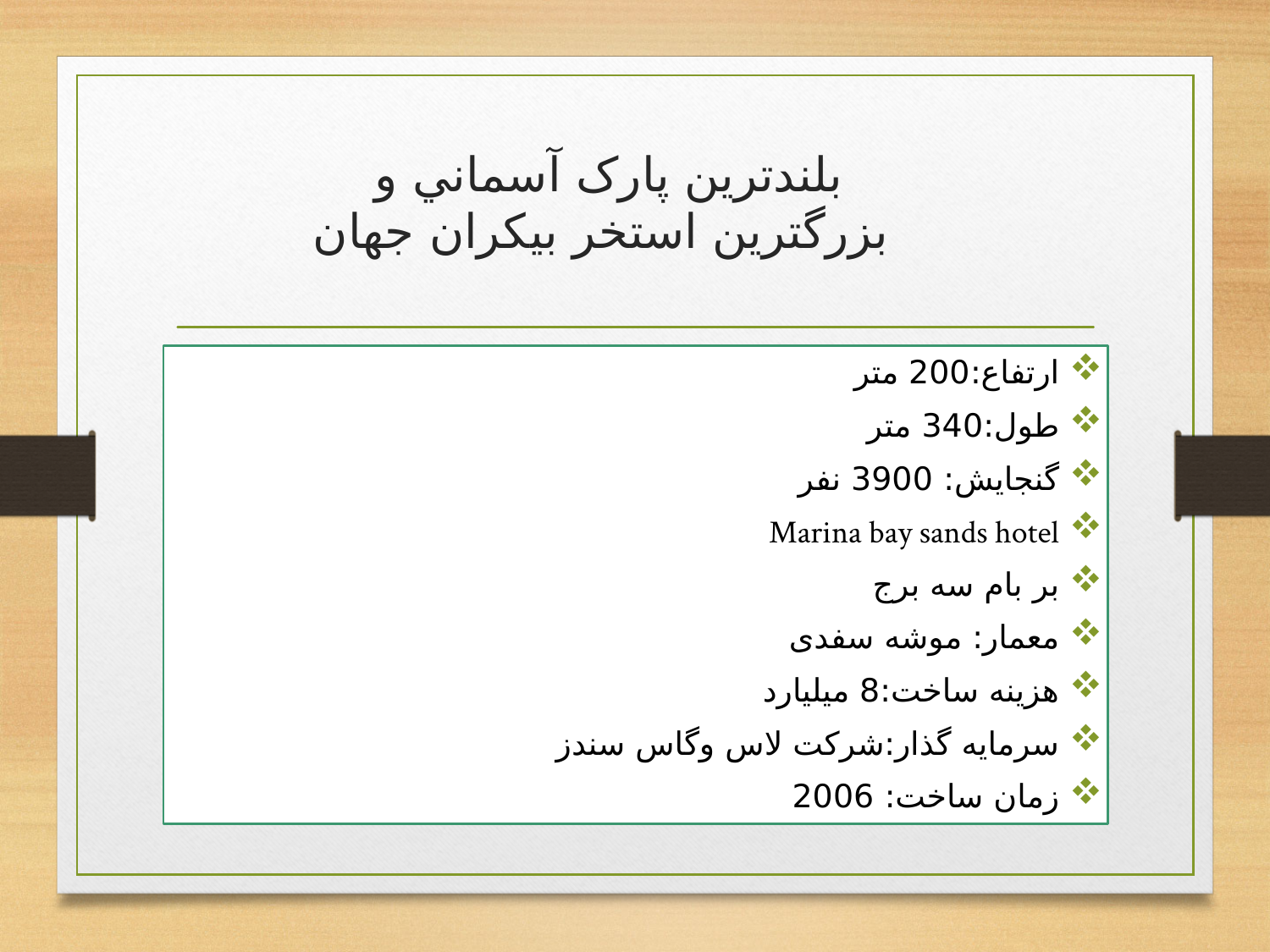

# بلندترین پارک آسماني و بزرگترین استخر بیکران جهان
ارتفاع:200 متر
طول:340 متر
گنجایش: 3900 نفر
Marina bay sands hotel
بر بام سه برج
معمار: موشه سفدی
هزینه ساخت:8 میلیارد
سرمایه گذار:شرکت لاس وگاس سندز
زمان ساخت: 2006